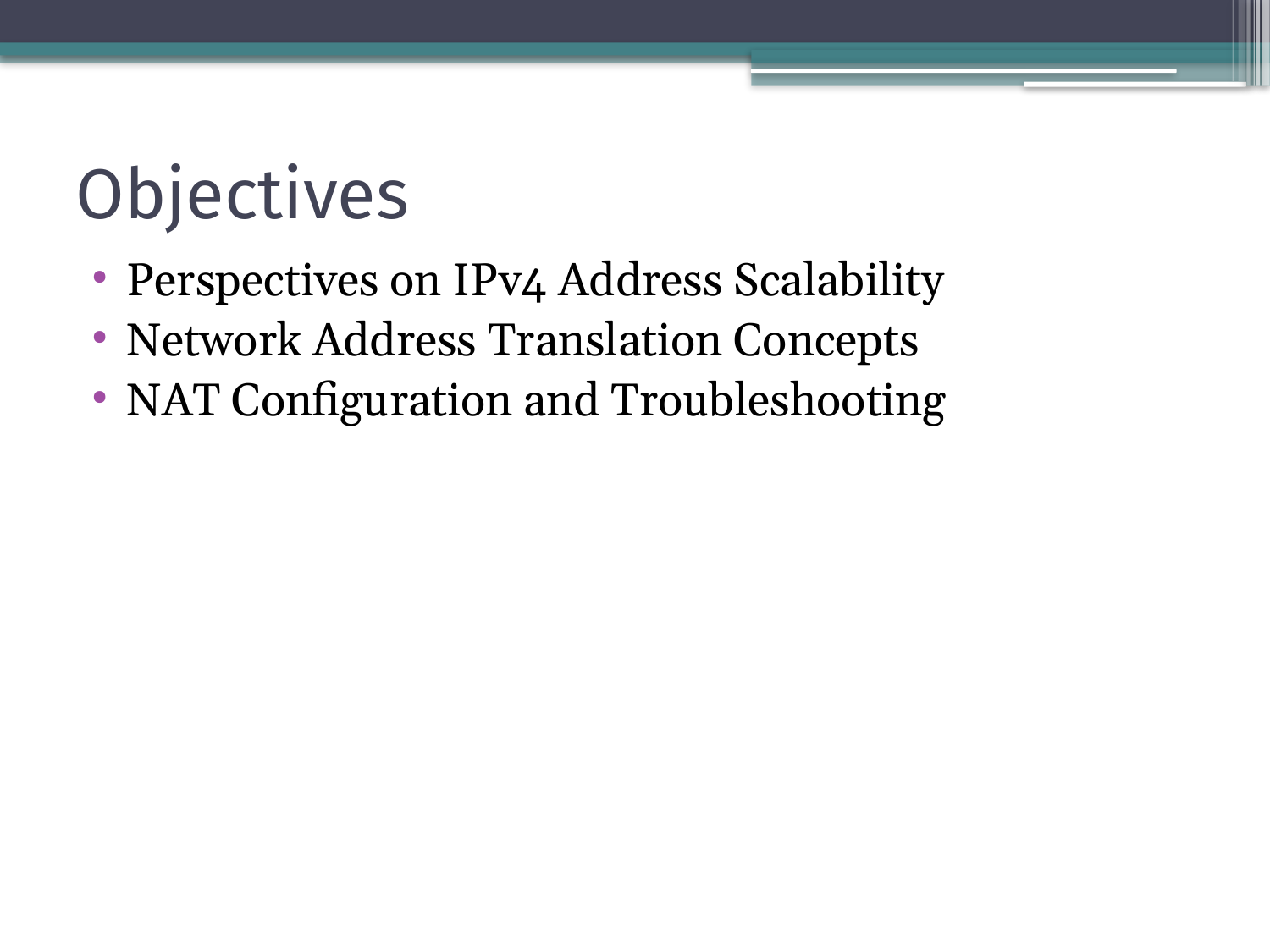

# Objectives
Perspectives on IPv4 Address Scalability
Network Address Translation Concepts
NAT Configuration and Troubleshooting